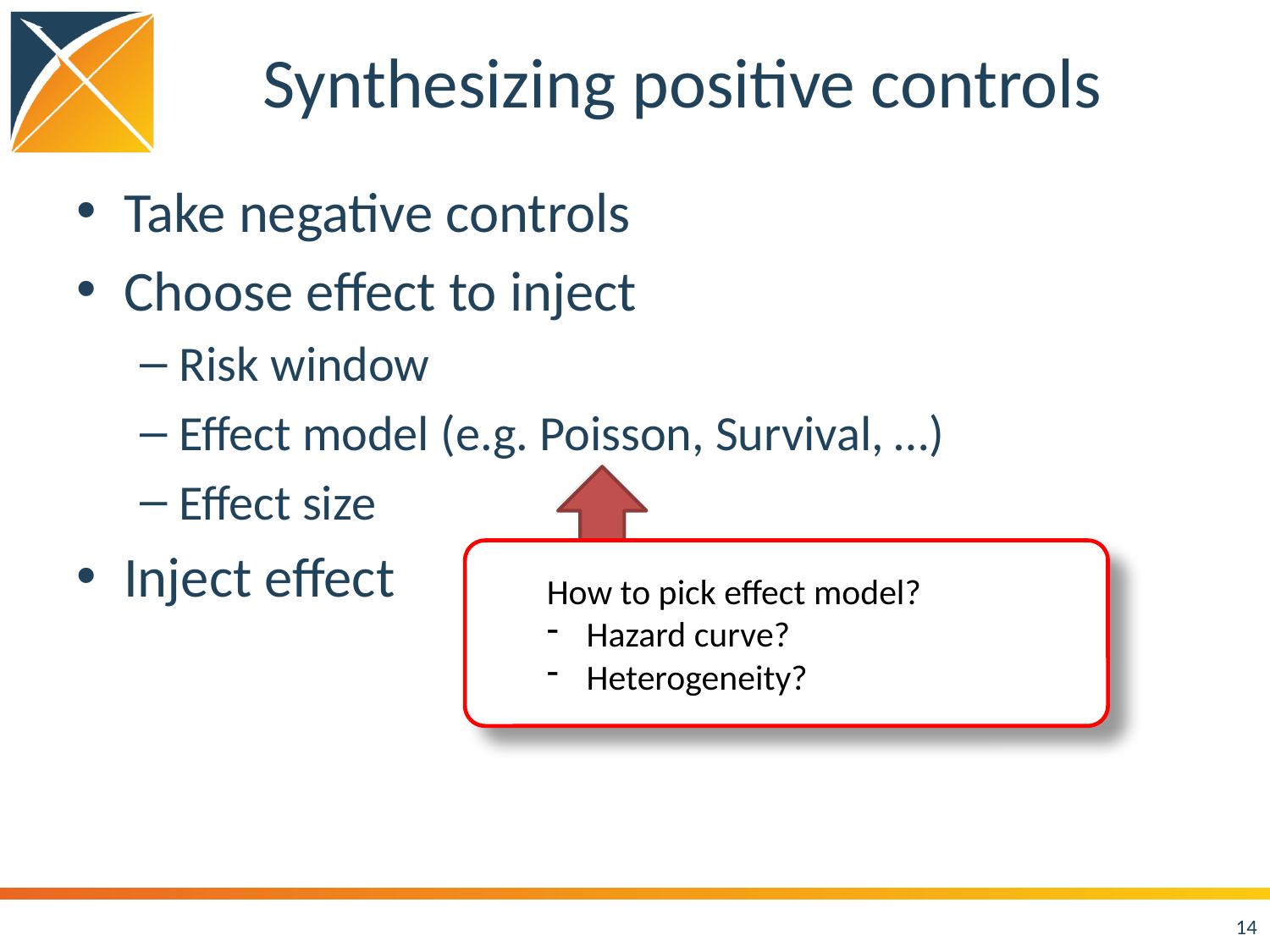

# Synthesizing positive controls
Take negative controls
Choose effect to inject
Risk window
Effect model (e.g. Poisson, Survival, …)
Effect size
Inject effect

How to pick effect model?
Hazard curve?
Heterogeneity?
14